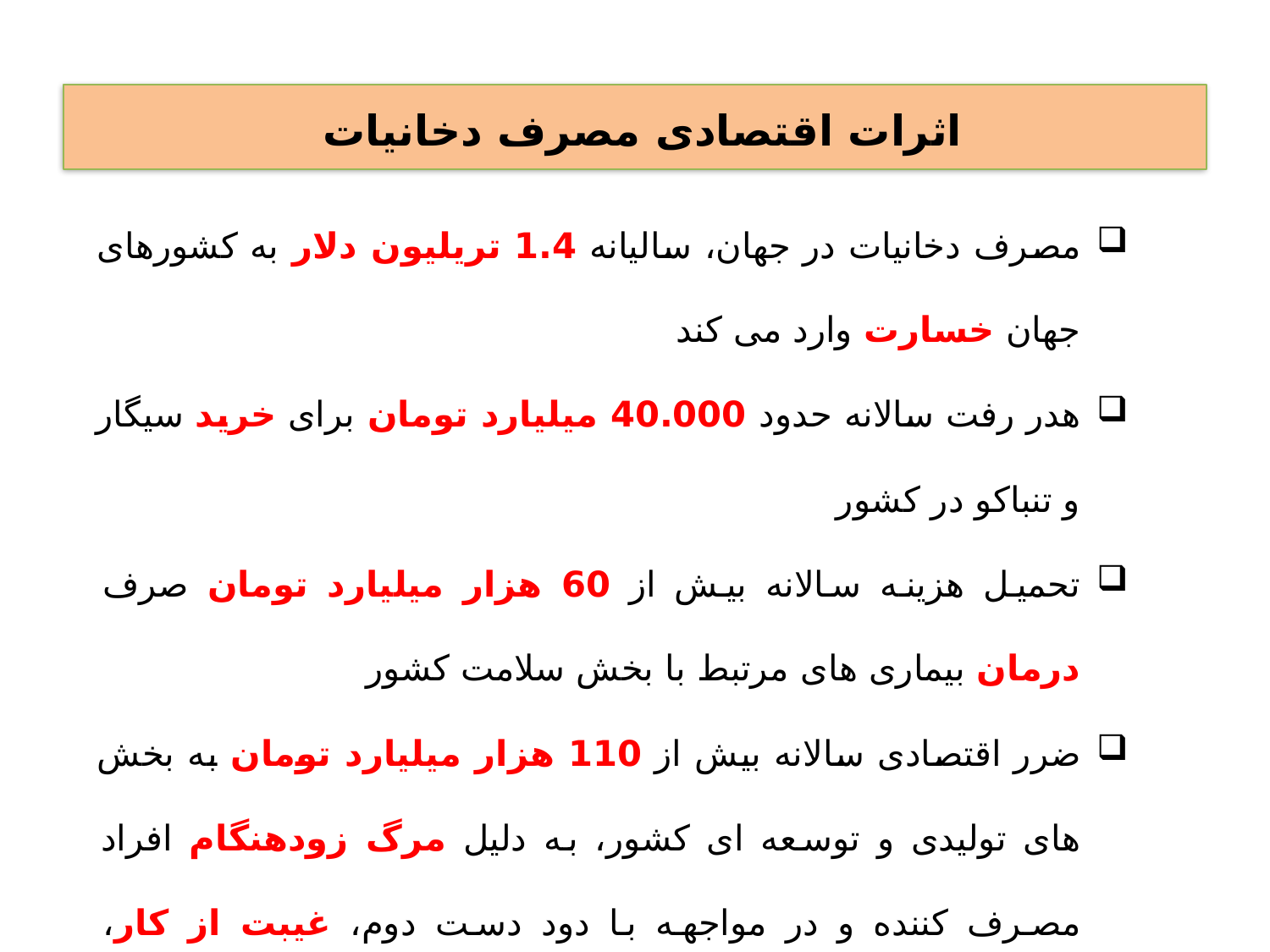

#
اثرات اقتصادی مصرف دخانیات
مصرف دخانیات در جهان، سالیانه 1.4 تریلیون دلار به کشورهای جهان خسارت وارد می کند
هدر رفت سالانه حدود 40.000 ميليارد تومان برای خرید سیگار و تنباکو در کشور
تحمیل هزینه سالانه بيش از 60 هزار ميليارد تومان صرف درمان بیماری های مرتبط با بخش سلامت کشور
ضرر اقتصادی سالانه بيش از 110 هزار ميليارد تومان به بخش های تولیدی و توسعه ای کشور، به دلیل مرگ زودهنگام افراد مصرف کننده و در مواجهه با دود دست دوم، غیبت از کار، ناتوانی، آتش سوزی و غیره